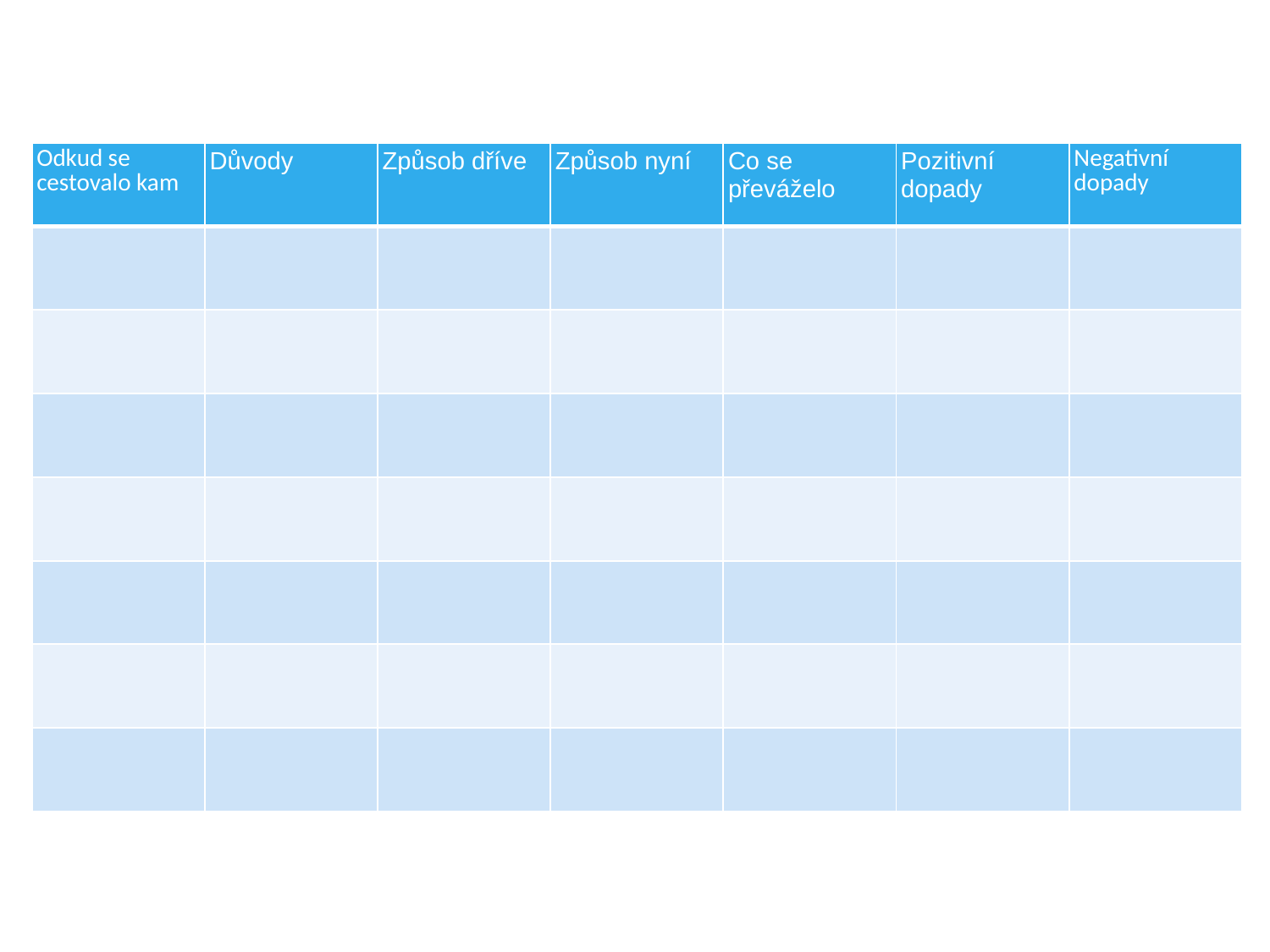

| Odkud se cestovalo kam | Důvody | Způsob dříve | Způsob nyní | Co se převáželo | Pozitivní dopady | Negativní dopady |
| --- | --- | --- | --- | --- | --- | --- |
|  |  |  |  |  |  |  |
|  |  |  |  |  |  |  |
|  |  |  |  |  |  |  |
|  |  |  |  |  |  |  |
|  |  |  |  |  |  |  |
|  |  |  |  |  |  |  |
|  |  |  |  |  |  |  |